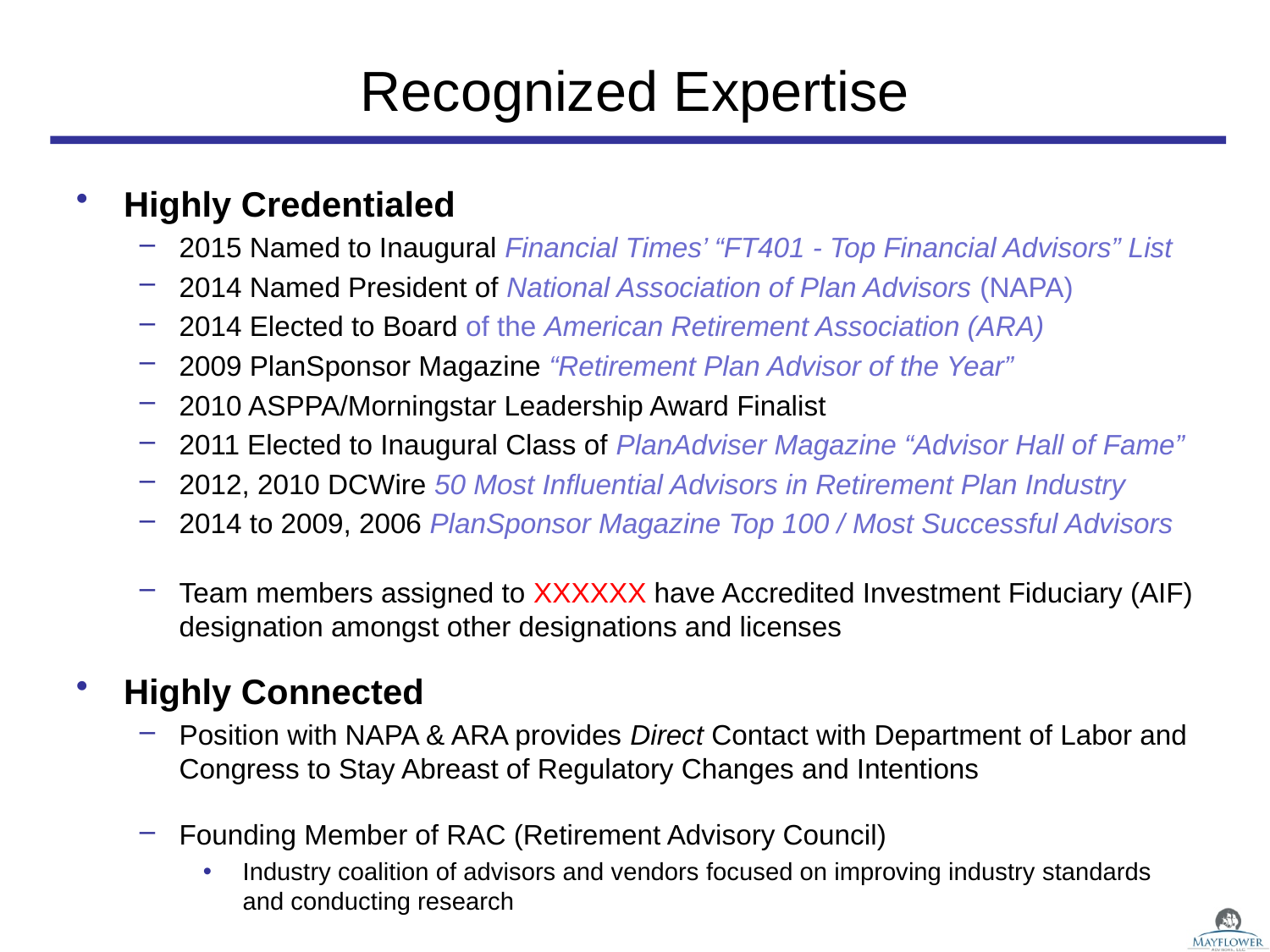

# Recognized Expertise
Highly Credentialed
2015 Named to Inaugural Financial Times’ “FT401 - Top Financial Advisors” List
2014 Named President of National Association of Plan Advisors (NAPA)
2014 Elected to Board of the American Retirement Association (ARA)
2009 PlanSponsor Magazine “Retirement Plan Advisor of the Year”
2010 ASPPA/Morningstar Leadership Award Finalist
2011 Elected to Inaugural Class of PlanAdviser Magazine “Advisor Hall of Fame”
2012, 2010 DCWire 50 Most Influential Advisors in Retirement Plan Industry
2014 to 2009, 2006 PlanSponsor Magazine Top 100 / Most Successful Advisors

Team members assigned to XXXXXX have Accredited Investment Fiduciary (AIF) designation amongst other designations and licenses

Highly Connected
Position with NAPA & ARA provides Direct Contact with Department of Labor and Congress to Stay Abreast of Regulatory Changes and Intentions

Founding Member of RAC (Retirement Advisory Council)
Industry coalition of advisors and vendors focused on improving industry standards and conducting research